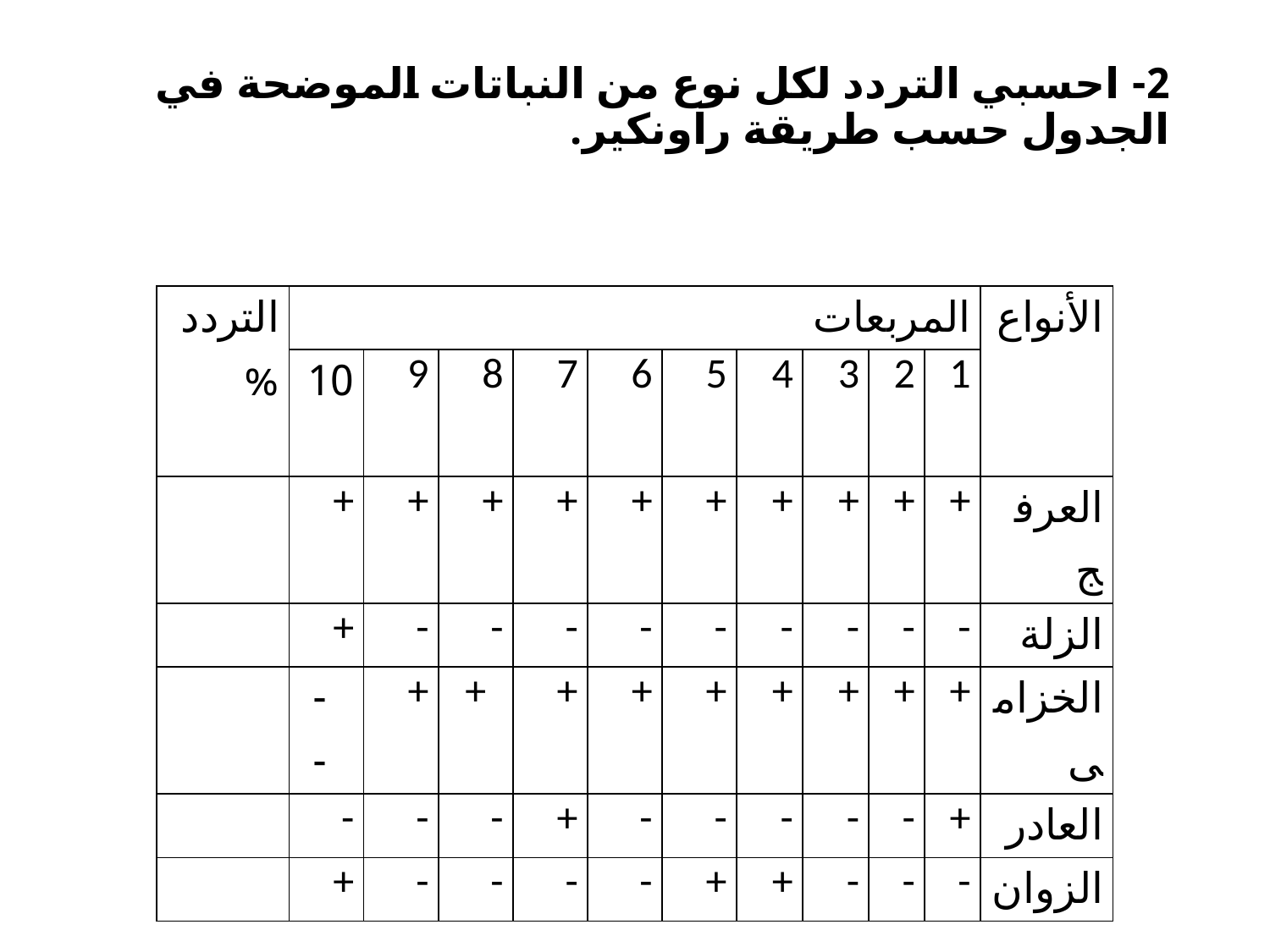

# 2- احسبي التردد لكل نوع من النباتات الموضحة في الجدول حسب طريقة راونكير.
| التردد% | المربعات |  |  |  |  |  |  |  |  |  | الأنواع |
| --- | --- | --- | --- | --- | --- | --- | --- | --- | --- | --- | --- |
|  | 10 | 9 | 8 | 7 | 6 | 5 | 4 | 3 | 2 | 1 |  |
|  | + | + | + | + | + | + | + | + | + | + | العرفج |
|  | + | - | - | - | - | - | - | - | - | - | الزلة |
|  | - - | + | + | + | + | + | + | + | + | + | الخزامى |
|  | - | - | - | + | - | - | - | - | - | + | العادر |
|  | + | - | - | - | - | + | + | - | - | - | الزوان |